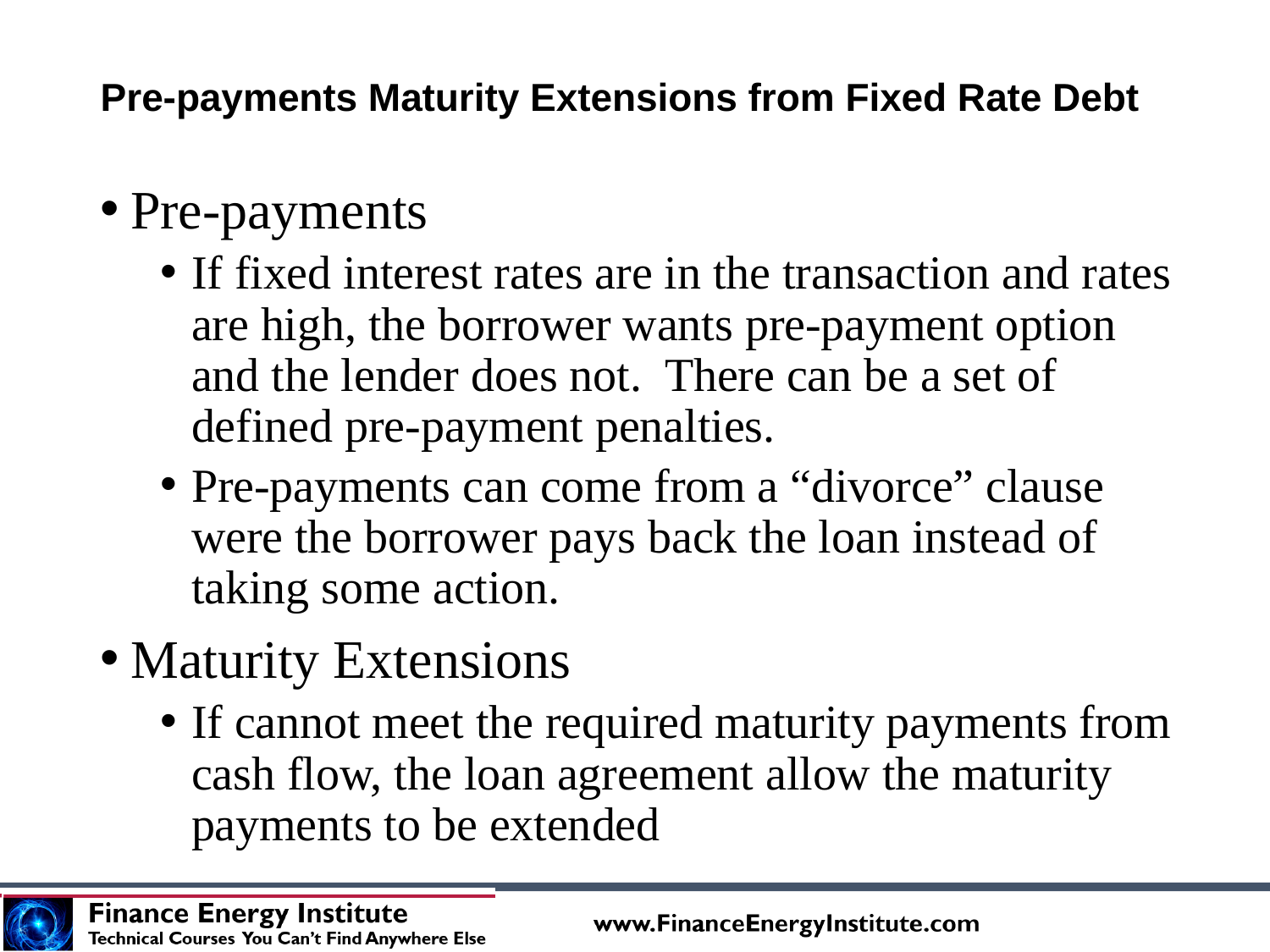

# Pre-payments Maturity Extensions from Fixed Rate Debt
Pre-payments
If fixed interest rates are in the transaction and rates are high, the borrower wants pre-payment option and the lender does not.  There can be a set of defined pre-payment penalties.
Pre-payments can come from a “divorce” clause were the borrower pays back the loan instead of taking some action.
Maturity Extensions
If cannot meet the required maturity payments from cash flow, the loan agreement allow the maturity payments to be extended